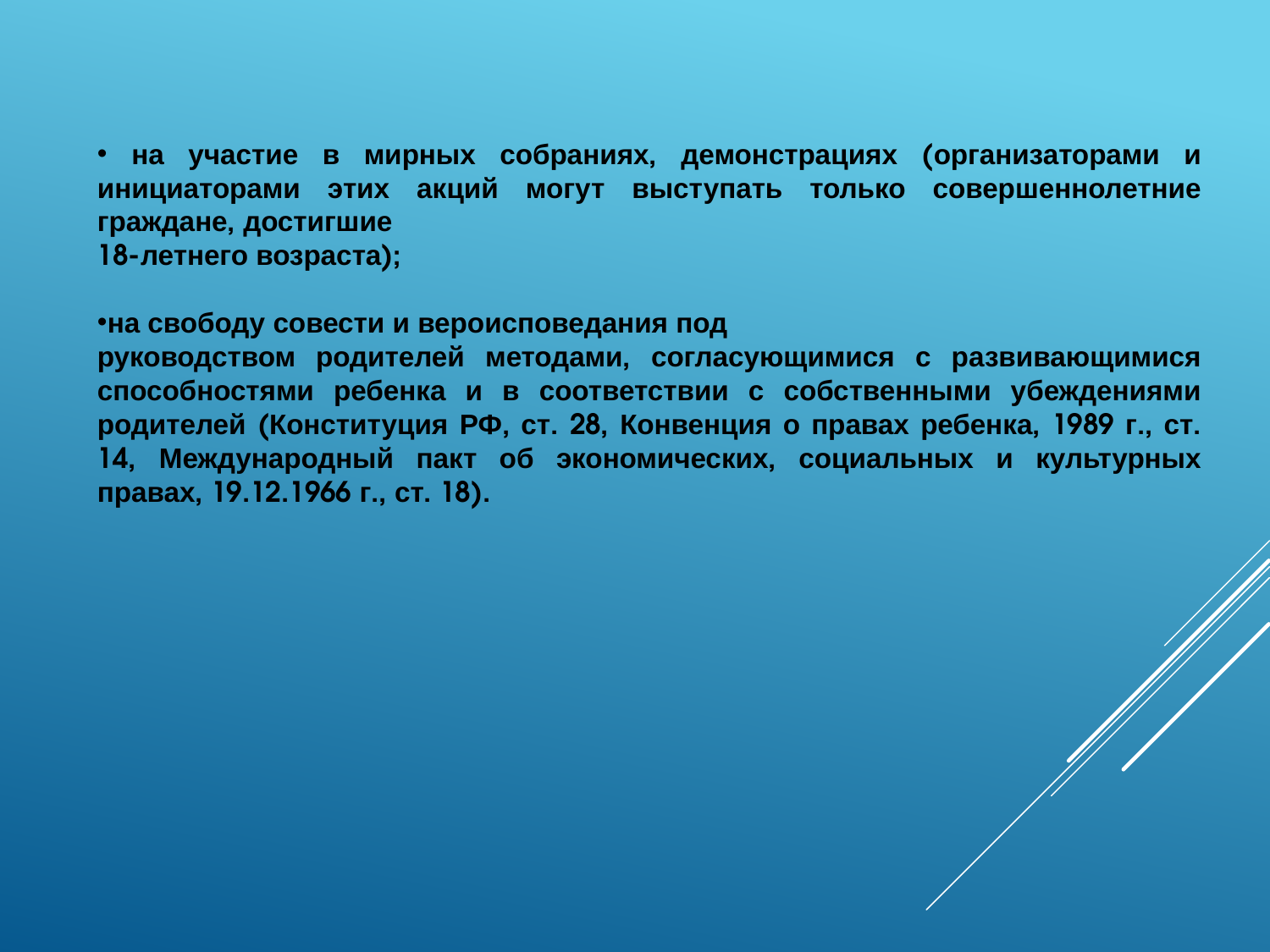

на участие в мирных собраниях, демонстрациях (организаторами и инициаторами этих акций могут выступать только совершеннолетние граждане, достигшие
18-летнего возраста);

на свободу совести и вероисповедания под
руководством родителей методами, согласующимися с развивающимися способностями ребенка и в соответствии с собственными убеждениями родителей (Конституция РФ, ст. 28, Конвенция о правах ребенка, 1989 г., ст. 14, Международный пакт об экономических, социальных и культурных правах, 19.12.1966 г., ст. 18).